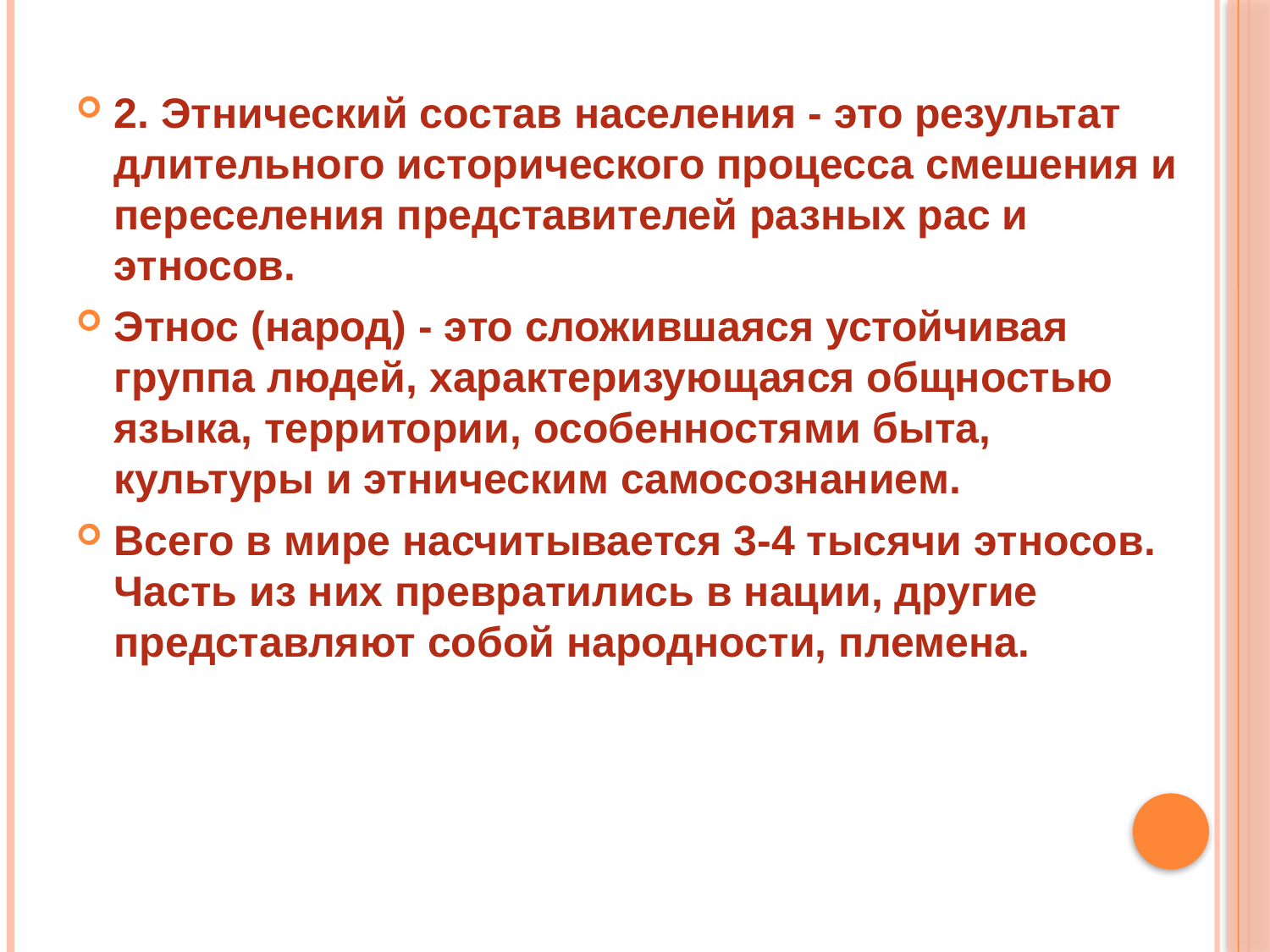

2. Этнический состав населения - это результат длительного исторического процесса смешения и переселения представителей разных рас и этносов.
Этнос (народ) - это сложившаяся устойчивая группа людей, характеризующаяся общностью языка, территории, особенностями быта, культуры и этническим самосознанием.
Всего в мире насчитывается 3-4 тысячи этносов. Часть из них превратились в нации, другие представляют собой народности, племена.